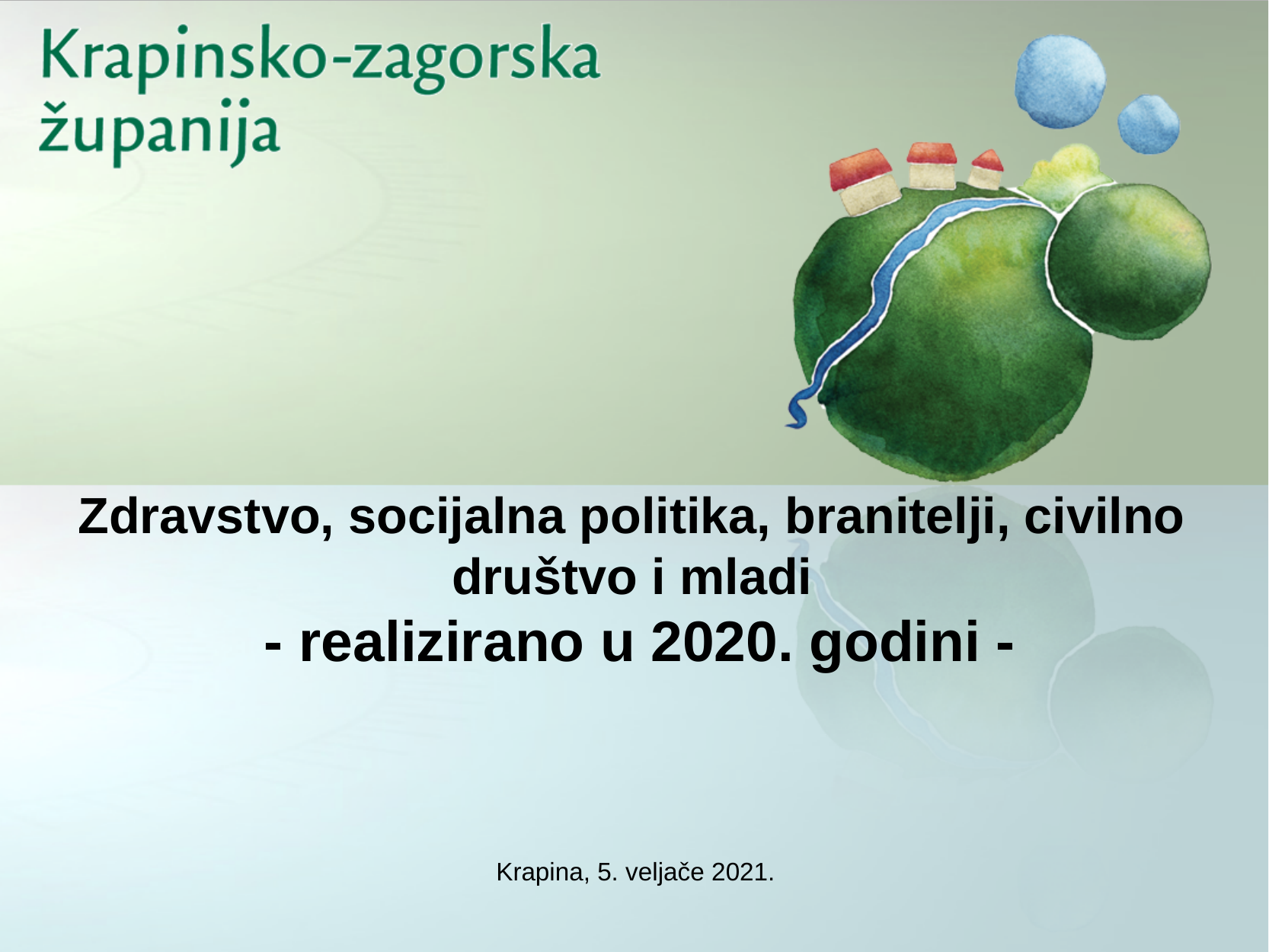

# Zdravstvo, socijalna politika, branitelji, civilno društvo i mladi - realizirano u 2020. godini - Krapina, 5. veljače 2021.